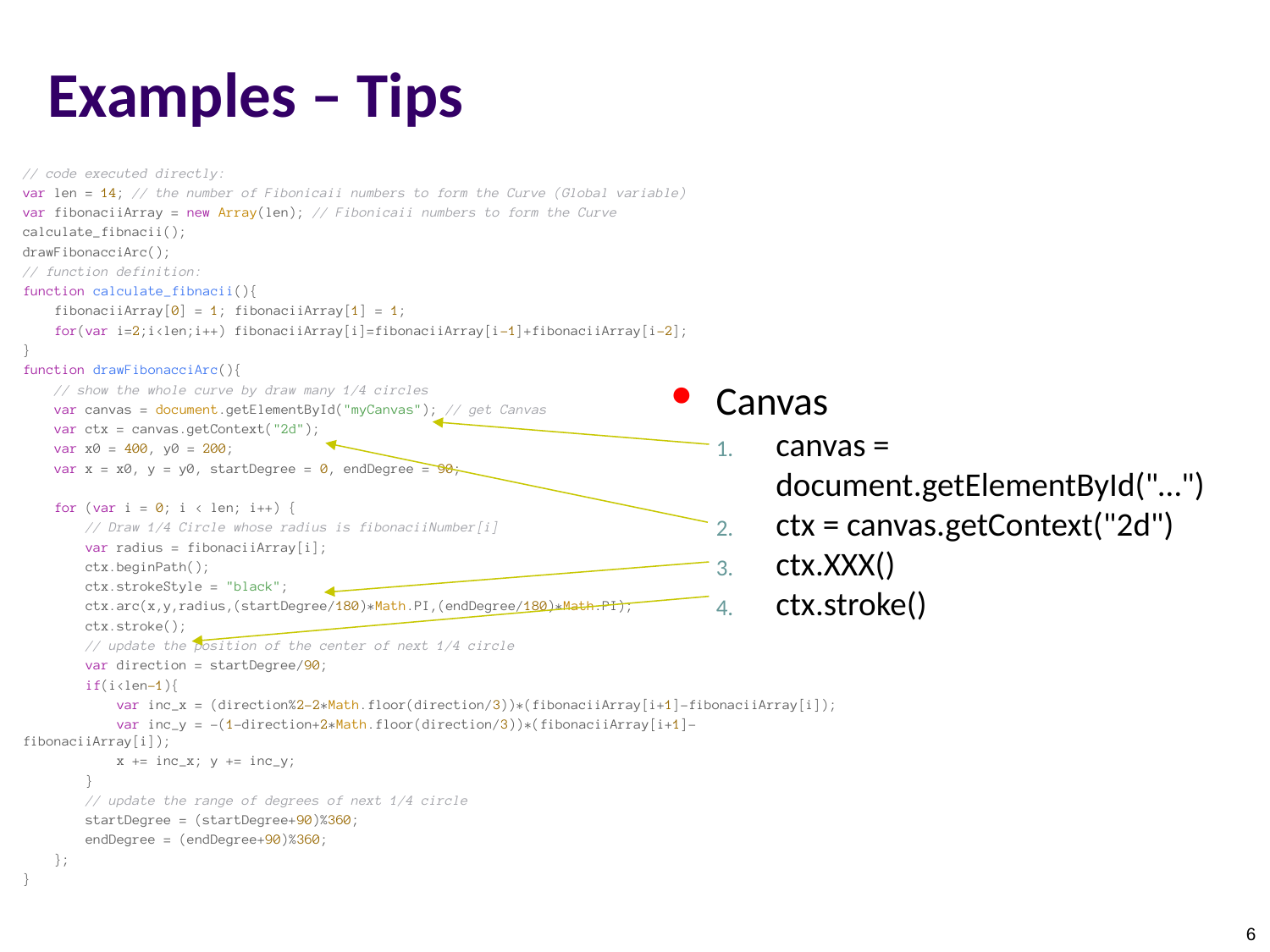

# Examples – Tips
// code executed directly:
var len = 14; // the number of Fibonicaii numbers to form the Curve (Global variable)
var fibonaciiArray = new Array(len); // Fibonicaii numbers to form the Curve
calculate_fibnacii();
drawFibonacciArc();
// function definition:
function calculate_fibnacii(){
    fibonaciiArray[0] = 1; fibonaciiArray[1] = 1;
    for(var i=2;i<len;i++) fibonaciiArray[i]=fibonaciiArray[i-1]+fibonaciiArray[i-2];
}
function drawFibonacciArc(){
    // show the whole curve by draw many 1/4 circles
    var canvas = document.getElementById("myCanvas"); // get Canvas
    var ctx = canvas.getContext("2d");
    var x0 = 400, y0 = 200;
    var x = x0, y = y0, startDegree = 0, endDegree = 90;

    for (var i = 0; i < len; i++) {
        // Draw 1/4 Circle whose radius is fibonaciiNumber[i]
        var radius = fibonaciiArray[i];
        ctx.beginPath();
        ctx.strokeStyle = "black";
        ctx.arc(x,y,radius,(startDegree/180)*Math.PI,(endDegree/180)*Math.PI);
        ctx.stroke();
        // update the position of the center of next 1/4 circle
        var direction = startDegree/90;
        if(i<len-1){
            var inc_x = (direction%2-2*Math.floor(direction/3))*(fibonaciiArray[i+1]-fibonaciiArray[i]);
            var inc_y = -(1-direction+2*Math.floor(direction/3))*(fibonaciiArray[i+1]-fibonaciiArray[i]);
            x += inc_x; y += inc_y;
        }
        // update the range of degrees of next 1/4 circle
        startDegree = (startDegree+90)%360;
        endDegree = (endDegree+90)%360;
    };
}
Canvas
canvas = document.getElementById("…")
ctx = canvas.getContext("2d")
ctx.XXX()
ctx.stroke()
6